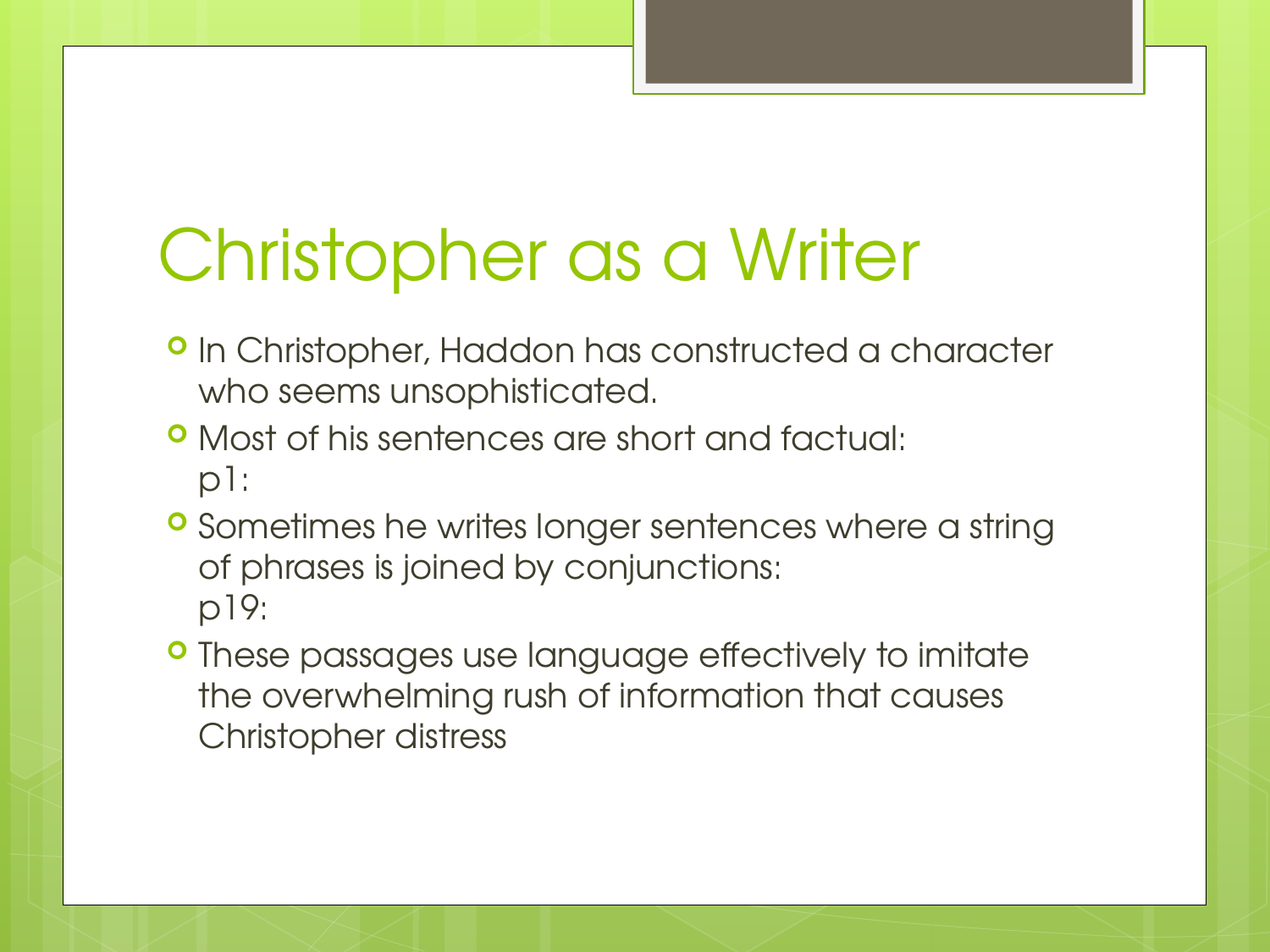

# Christopher as a Writer
In Christopher, Haddon has constructed a character who seems unsophisticated.
Most of his sentences are short and factual:
p1:
Sometimes he writes longer sentences where a string of phrases is joined by conjunctions:
p19:
These passages use language effectively to imitate the overwhelming rush of information that causes Christopher distress